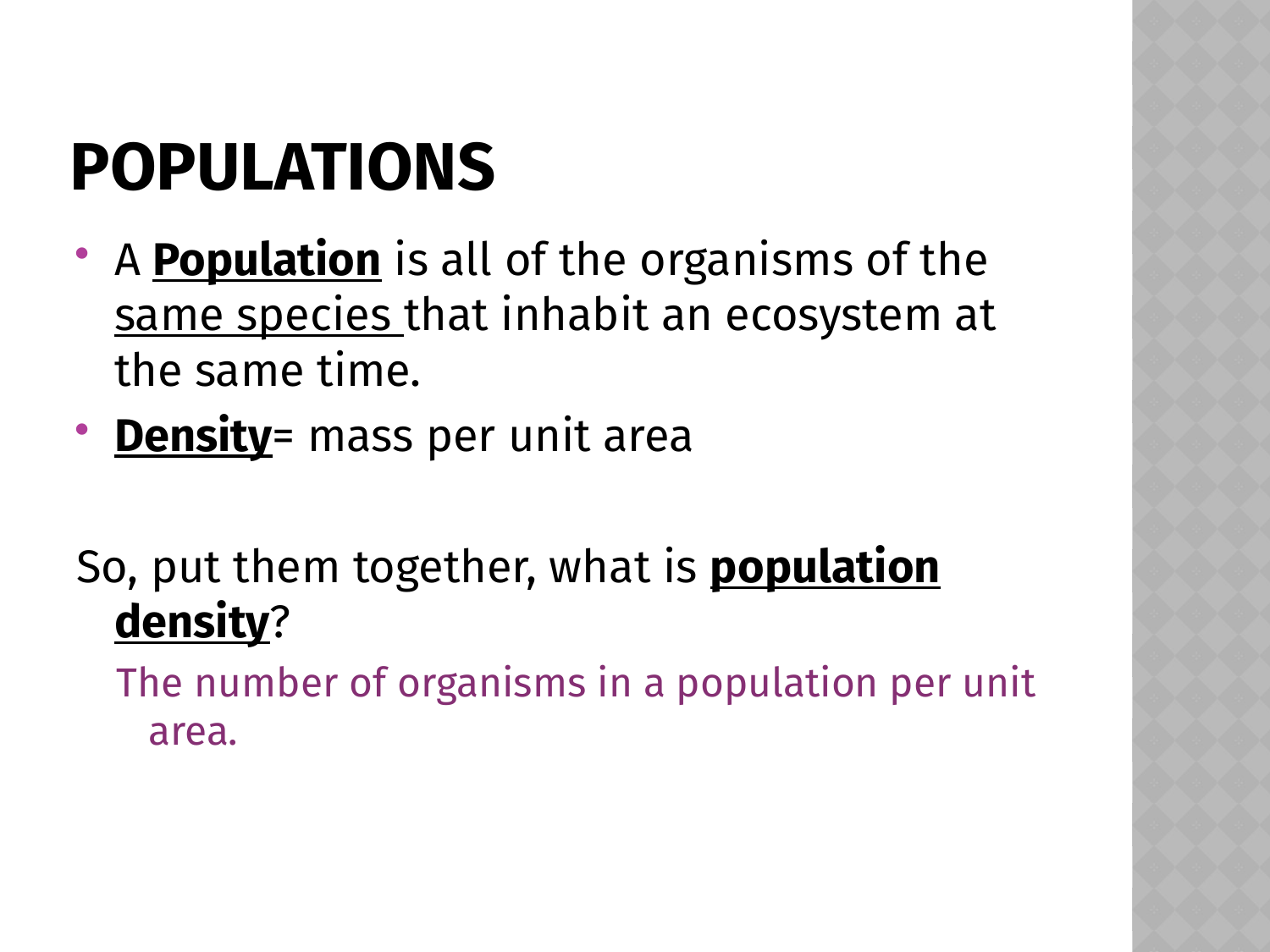

# Populations
A Population is all of the organisms of the same species that inhabit an ecosystem at the same time.
Density= mass per unit area

So, put them together, what is population density?
The number of organisms in a population per unit area.